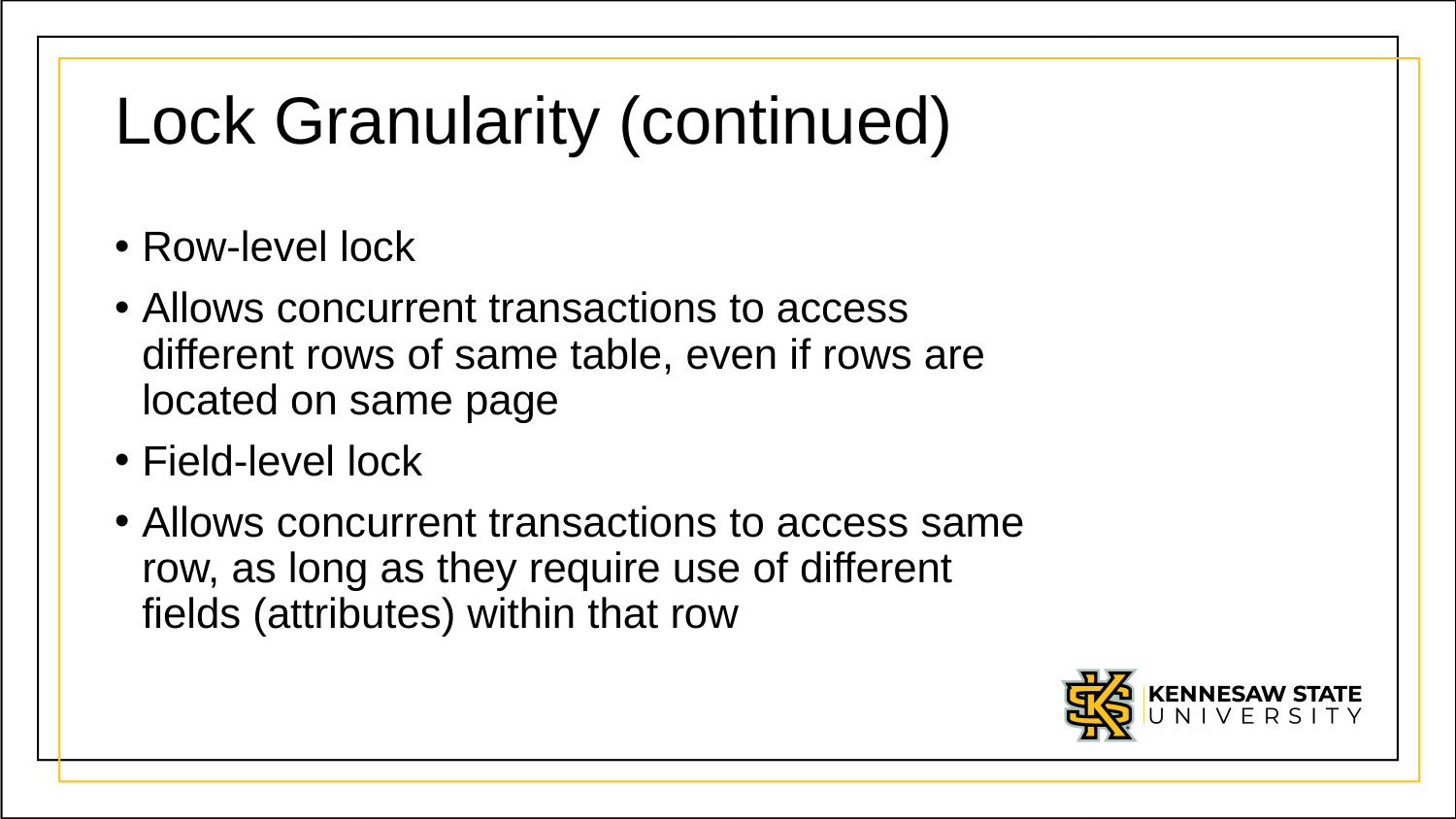

# Lock Granularity (continued)
Row-level lock
Allows concurrent transactions to access
different rows of same table, even if rows are
located on same page
Field-level lock
Allows concurrent transactions to access same
row, as long as they require use of different
fields (attributes) within that row